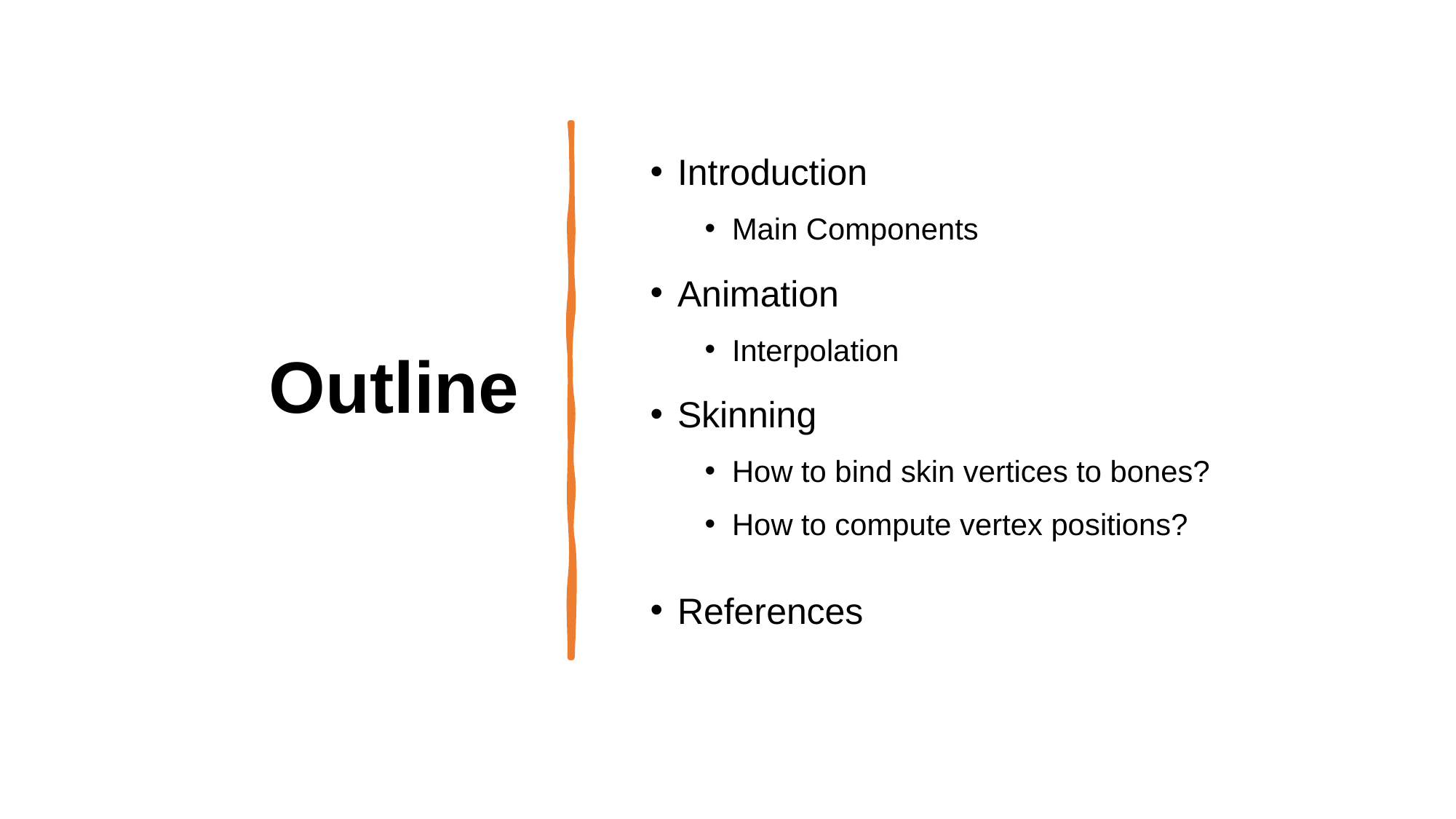

# Outline
Introduction
Main Components
Animation
Interpolation
Skinning
How to bind skin vertices to bones?
How to compute vertex positions?
References